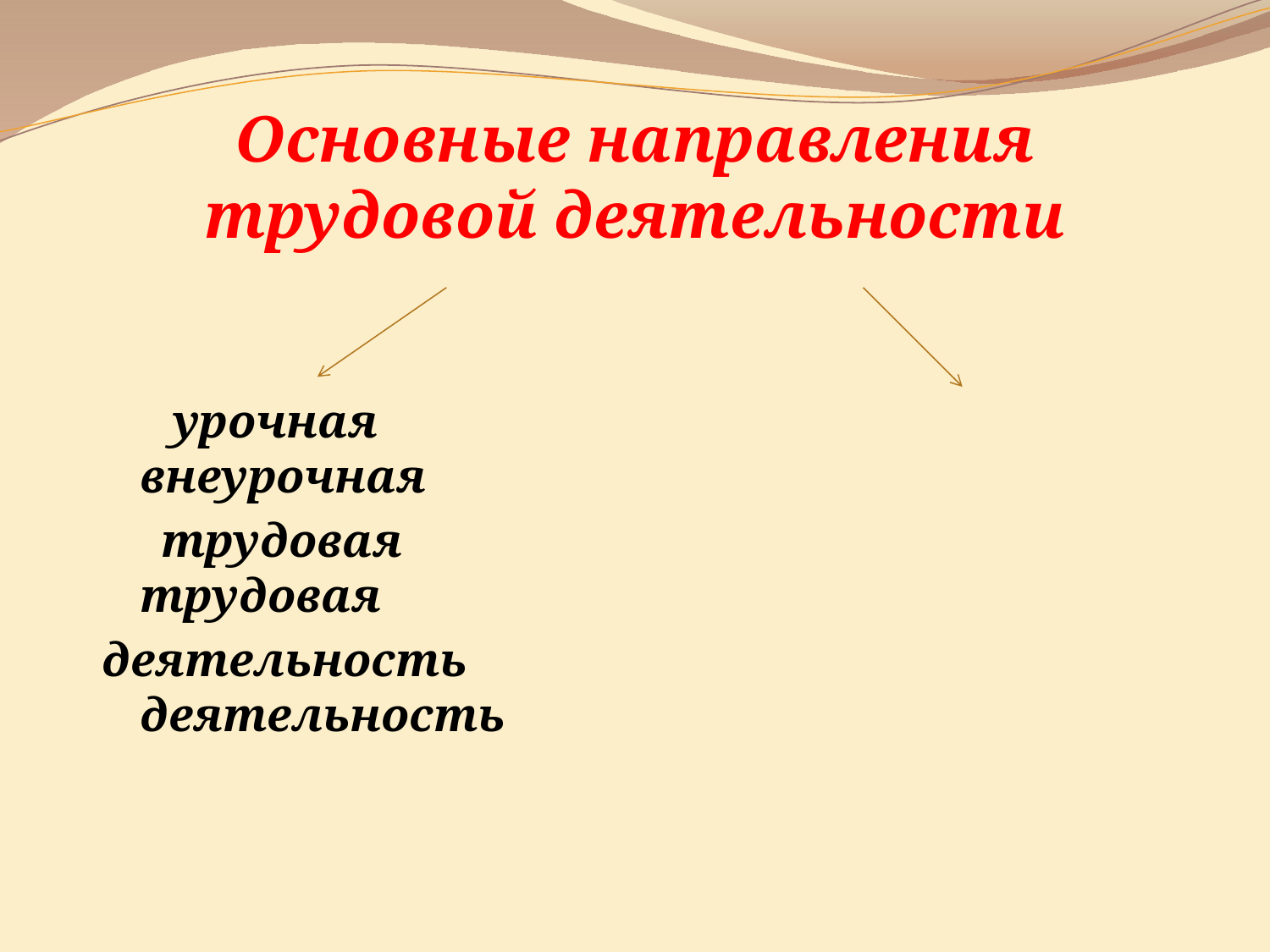

# Основные направления трудовой деятельности

      урочная                                              внеурочная
     трудовая                                              трудовая
деятельность                                   деятельность